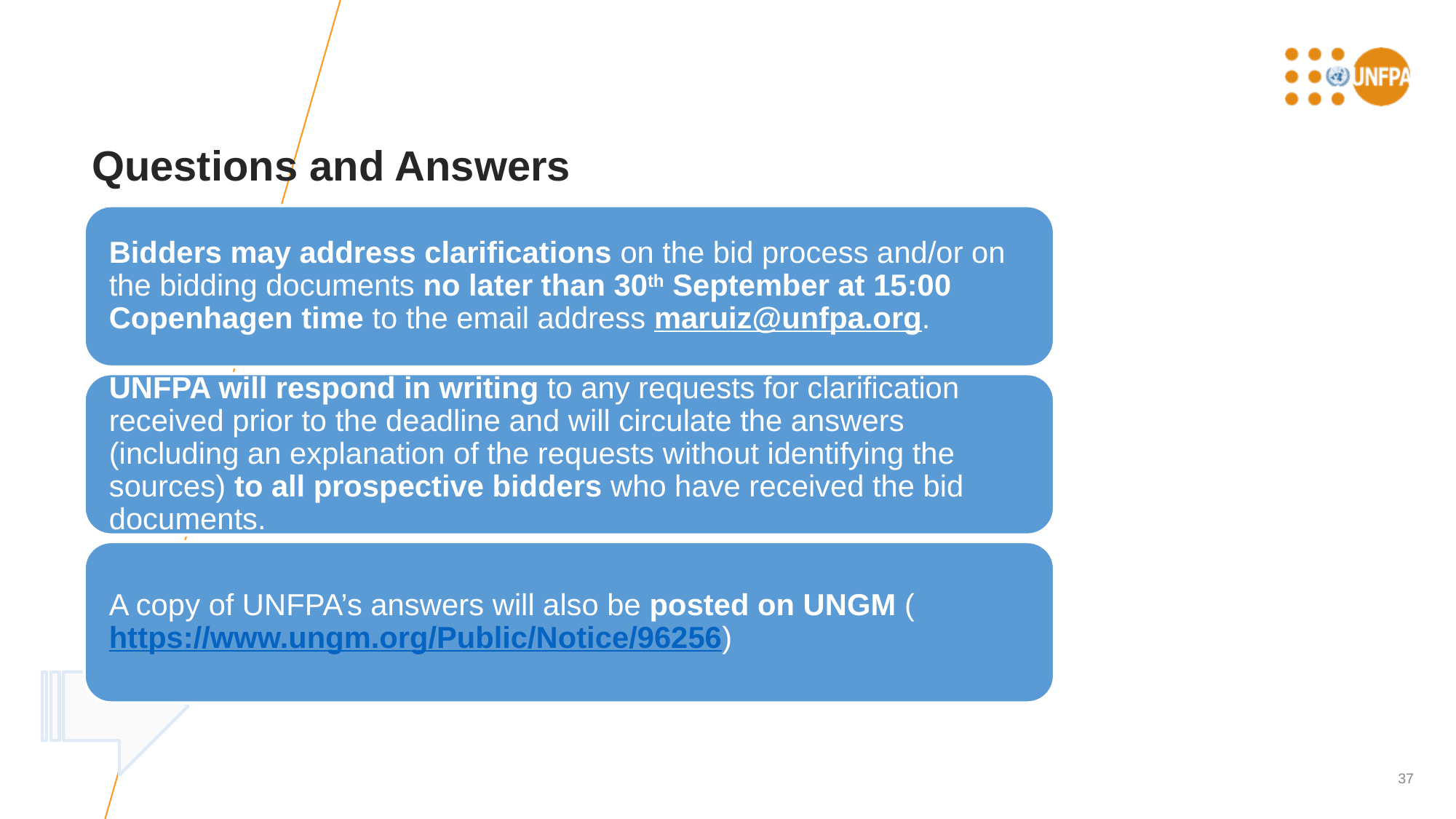

# Questions and Answers
Bidders may address clarifications on the bid process and/or on the bidding documents no later than 30th September at 15:00 Copenhagen time to the email address maruiz@unfpa.org.
UNFPA will respond in writing to any requests for clarification received prior to the deadline and will circulate the answers (including an explanation of the requests without identifying the sources) to all prospective bidders who have received the bid documents.
A copy of UNFPA’s answers will also be posted on UNGM (https://www.ungm.org/Public/Notice/96256)
The technical bids will only be evaluated if the bidder is considered qualified through the supplier qualification
Compliance with Specifications and other requirements

Compliance with Certification Requirements

Other requirements, as outlined in the RFP

Sample evaluation as per manufacturers’ specifications and - in addition - as per selected ISO standard
Evaluation steps

37